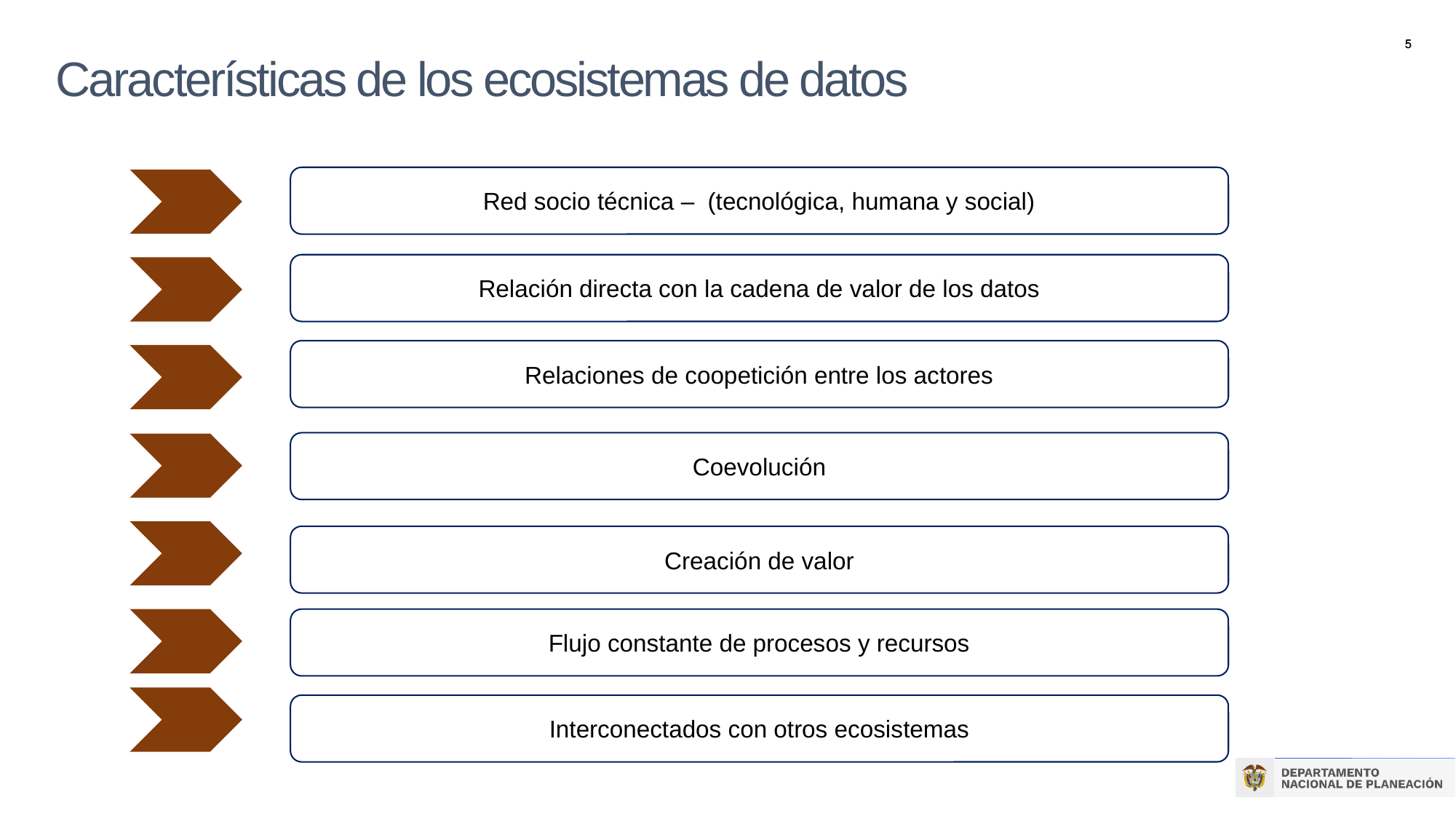

Características de los ecosistemas de datos
Red socio técnica –  (tecnológica, humana y social)

Relación directa con la cadena de valor de los datos

Relaciones de coopetición entre los actores

Coevolución

Creación de valor

Flujo constante de procesos y recursos

Interconectados con otros ecosistemas